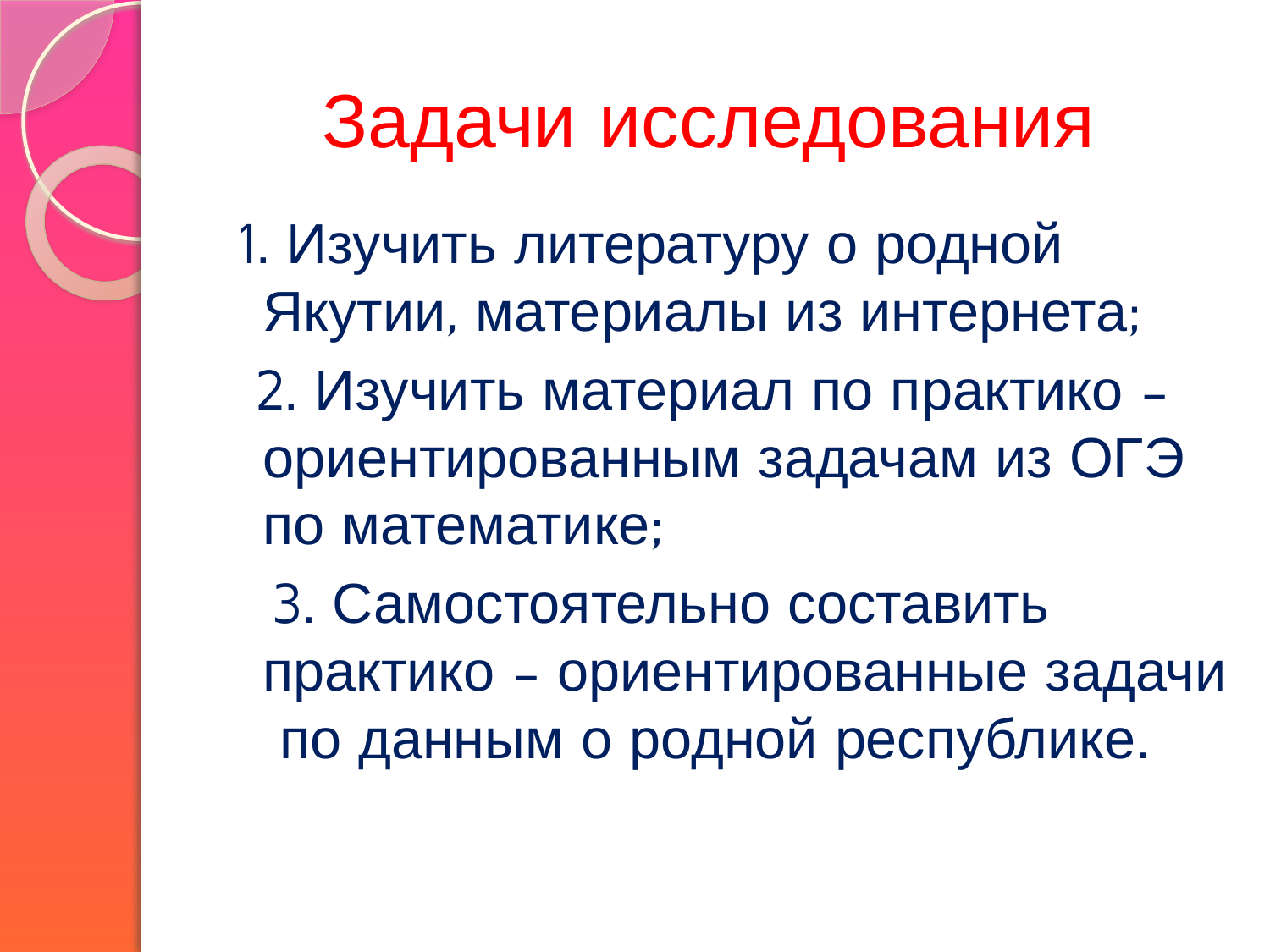

# Задачи исследования
 1. Изучить литературу о родной Якутии, материалы из интернета;
  2. Изучить материал по практико – ориентированным задачам из ОГЭ по математике;
   3. Самостоятельно составить практико – ориентированные задачи  по данным о родной республике.